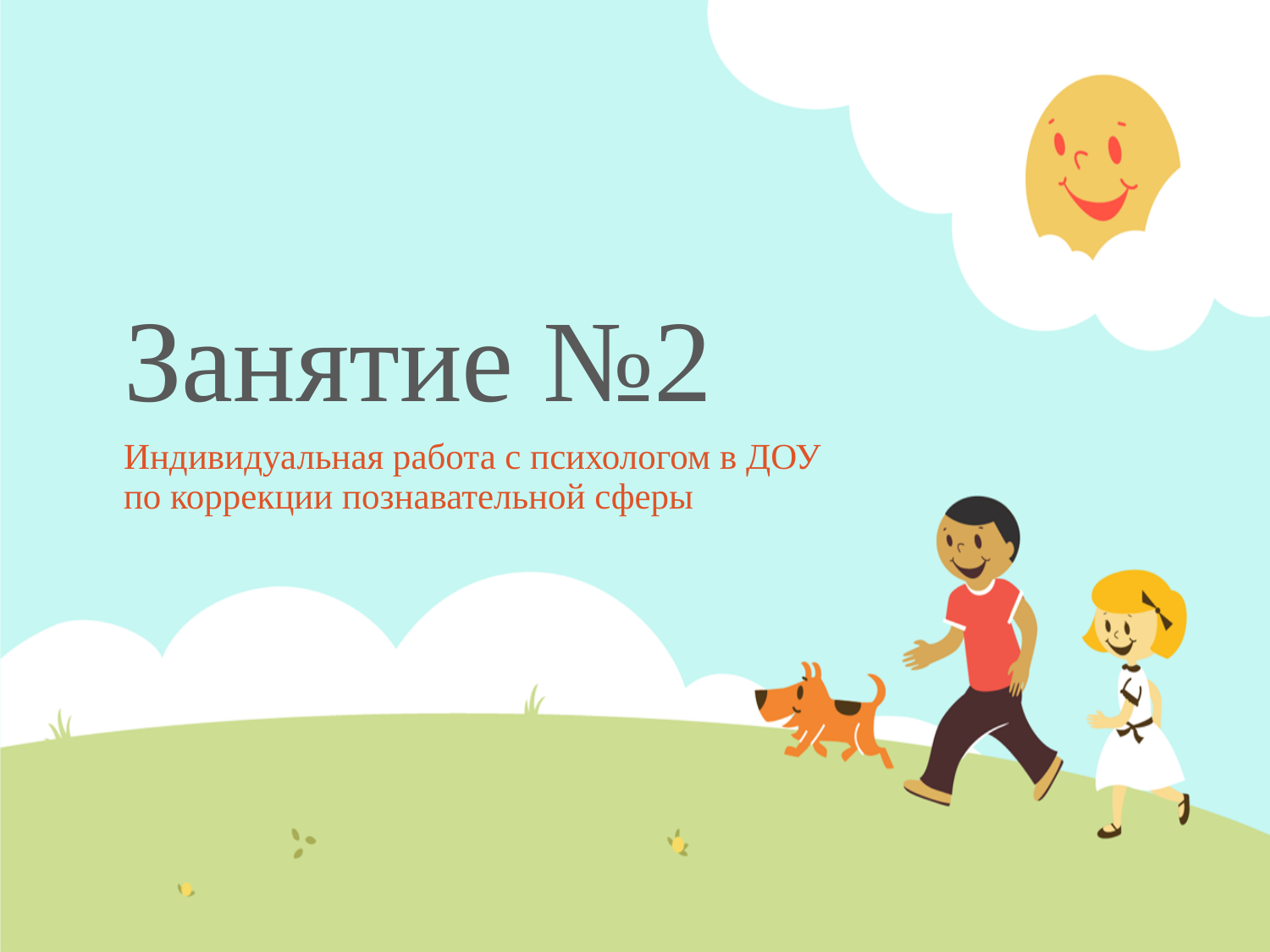

# Занятие №2
Индивидуальная работа с психологом в ДОУ по коррекции познавательной сферы